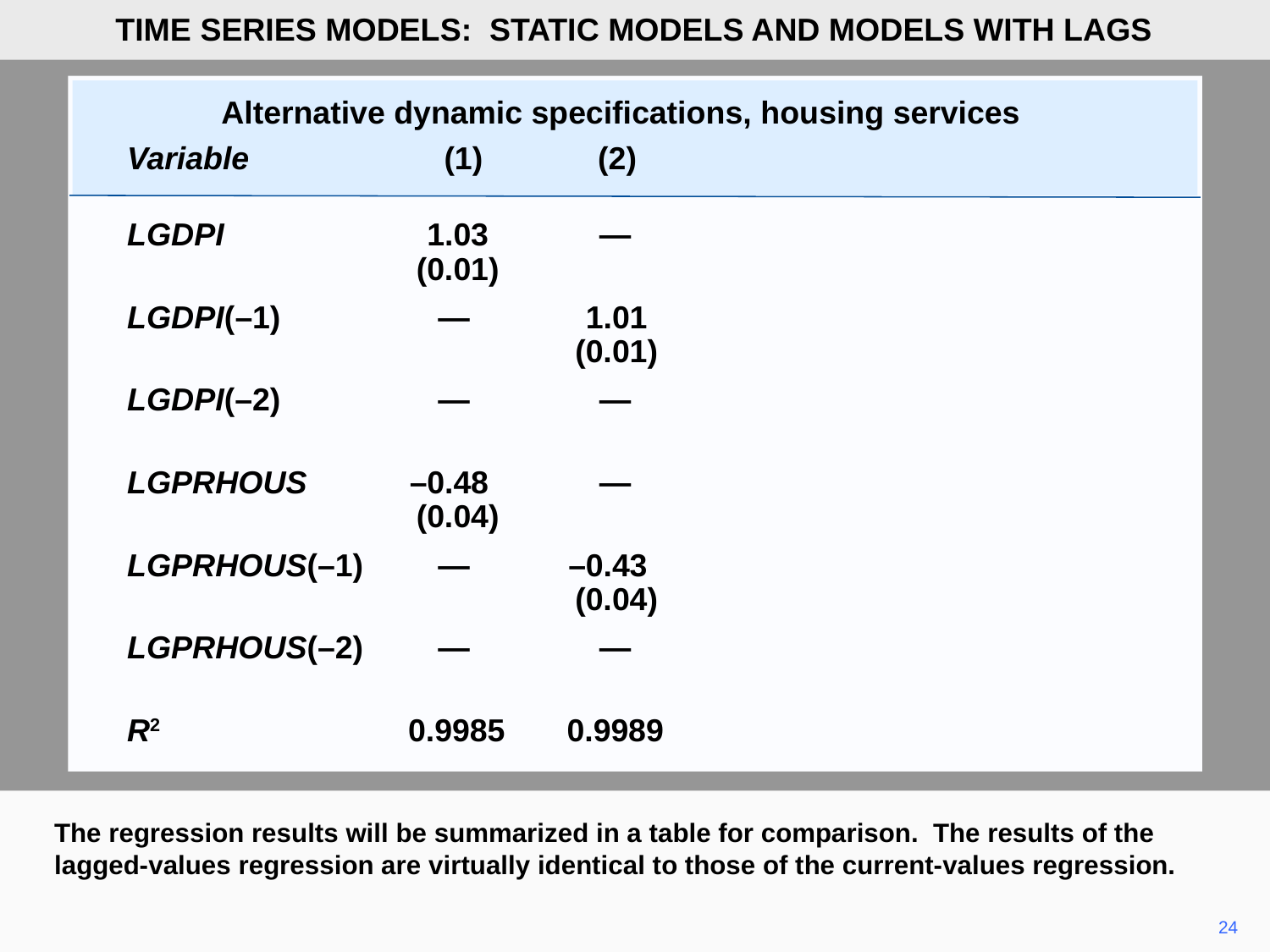

TIME SERIES MODELS:  STATIC MODELS AND MODELS WITH LAGS

Alternative dynamic specifications, housing services
	Variable                      (1)             (2)
	LGDPI	1.03	—
		(0.01)
	LGDPI(–1)	—	1.01
			(0.01)
	LGDPI(–2)	—	—

	LGPRHOUS	–0.48	—
		(0.04)
	LGPRHOUS(–1)	—	–0.43
			(0.04)
	LGPRHOUS(–2)	—	—

	R2                            0.9985       0.9989

The regression results will be summarized in a table for comparison.  The results of the lagged-values regression are virtually identical to those of the current-values regression.
24